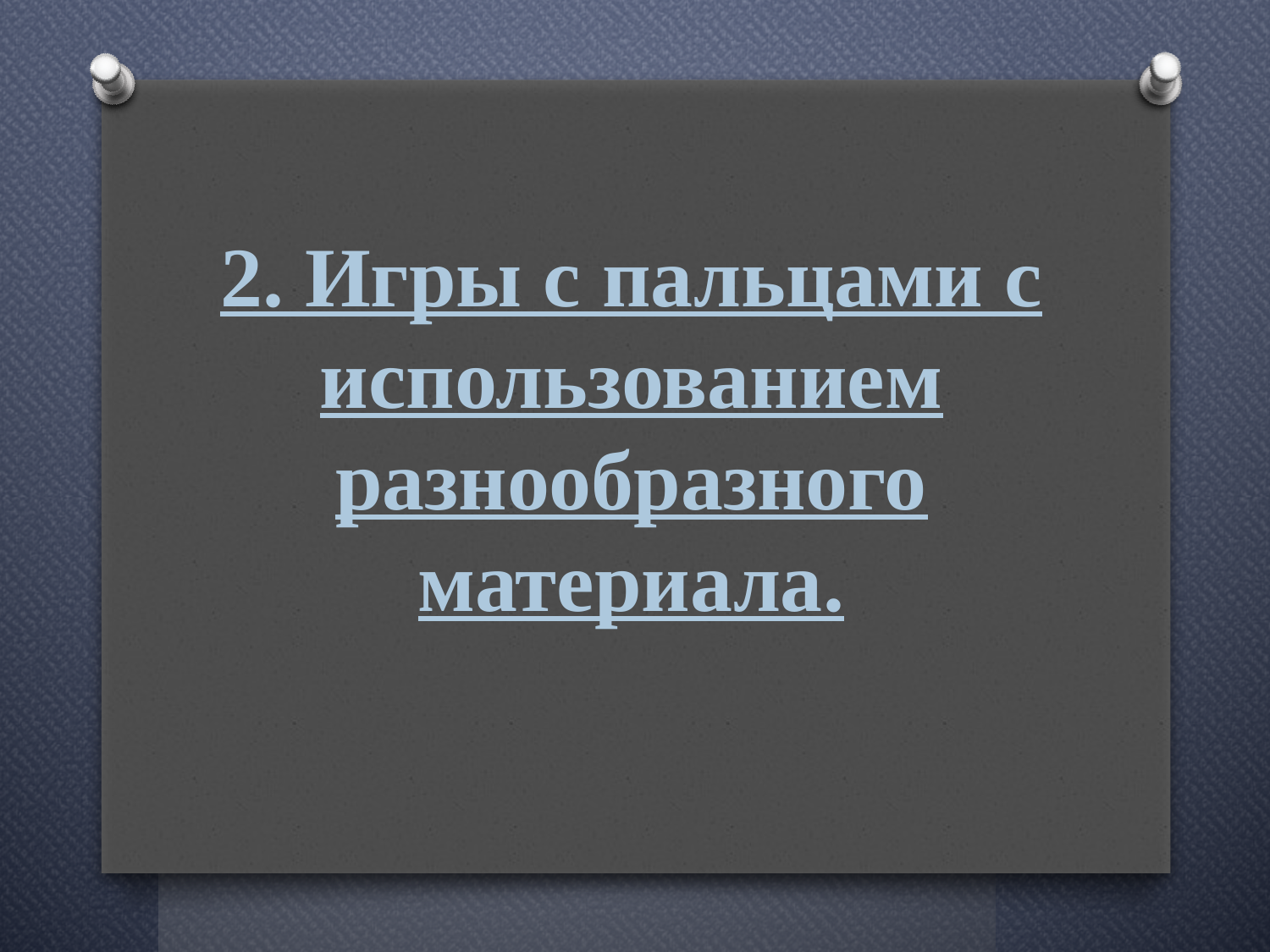

2. Игры с пальцами с использованием разнообразного материала.